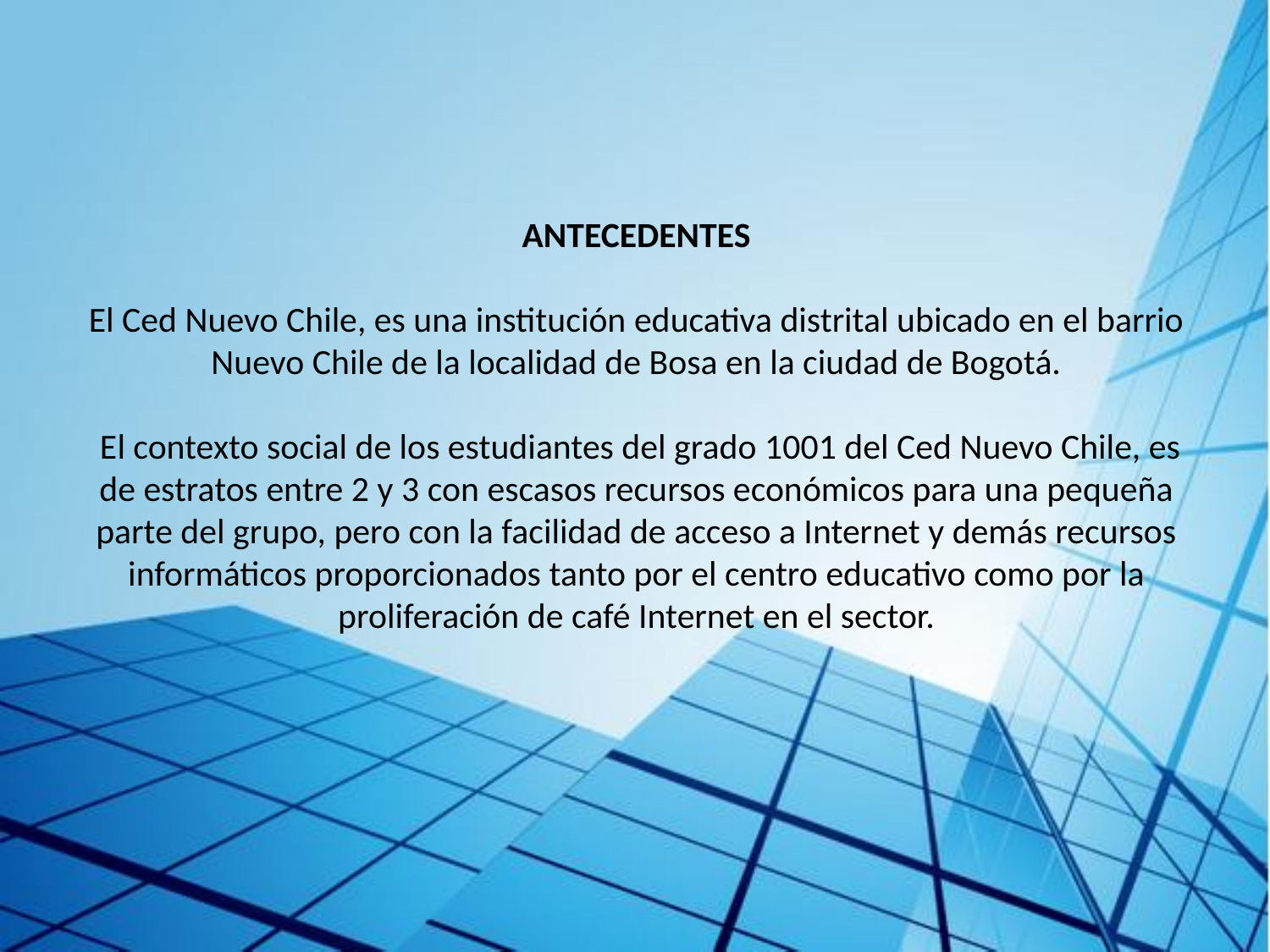

# ANTECEDENTES   El Ced Nuevo Chile, es una institución educativa distrital ubicado en el barrio Nuevo Chile de la localidad de Bosa en la ciudad de Bogotá. El contexto social de los estudiantes del grado 1001 del Ced Nuevo Chile, es de estratos entre 2 y 3 con escasos recursos económicos para una pequeña parte del grupo, pero con la facilidad de acceso a Internet y demás recursos informáticos proporcionados tanto por el centro educativo como por la proliferación de café Internet en el sector.